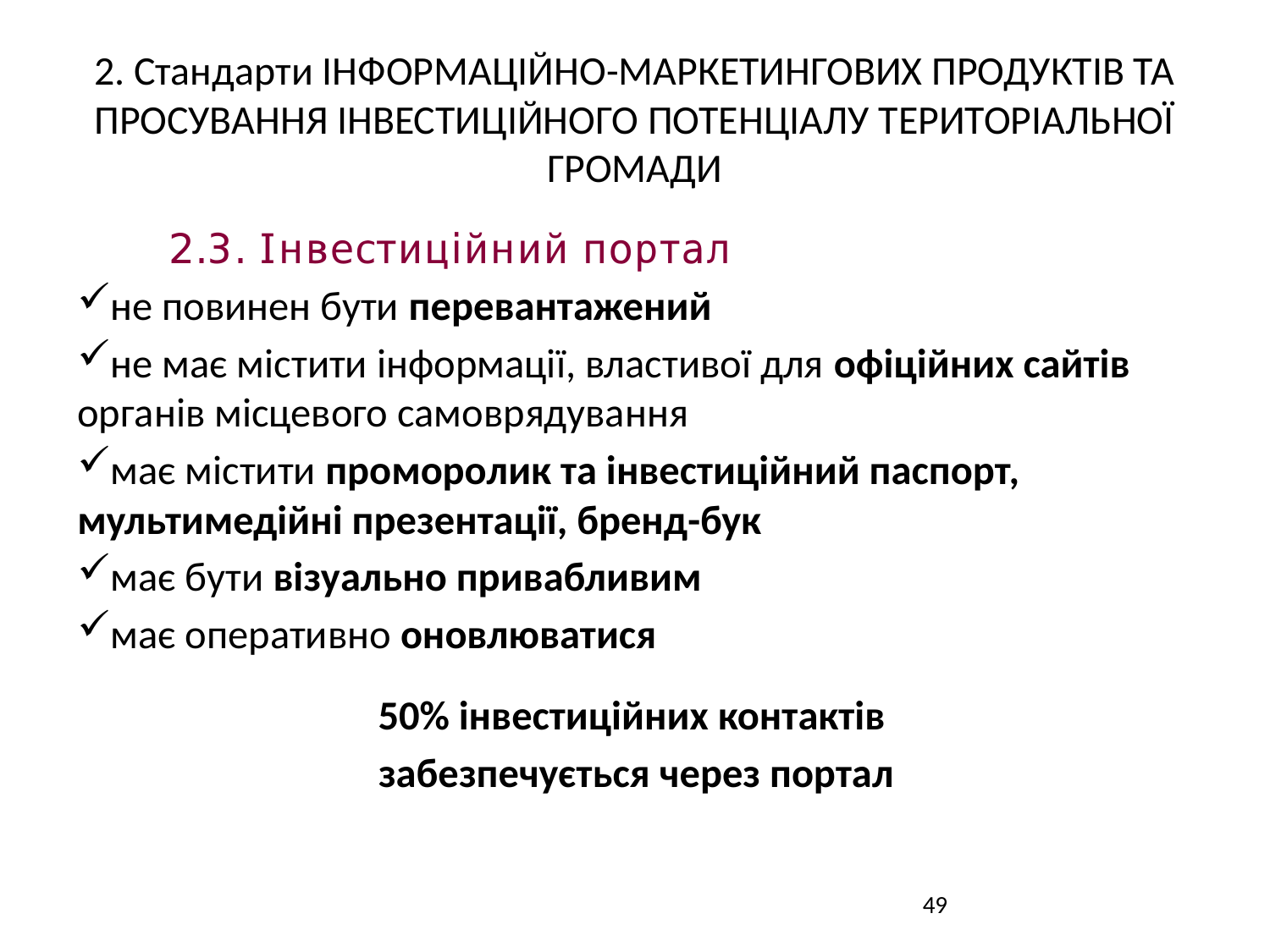

# 2. Стандарти ІНФОРМАЦІЙНО-МАРКЕТИНГОВИХ ПРОДУКТІВ ТА ПРОСУВАННЯ ІНВЕСТИЦІЙНОГО ПОТЕНЦІАЛУ ТЕРИТОРІАЛЬНОЇ ГРОМАДИ
2.3. Інвестиційний портал
не повинен бути перевантажений
не має містити інформації, властивої для офіційних сайтів органів місцевого самоврядування
має містити проморолик та інвестиційний паспорт, мультимедійні презентації, бренд-бук
має бути візуально привабливим
має оперативно оновлюватися

50% інвестиційних контактів
забезпечується через портал
49